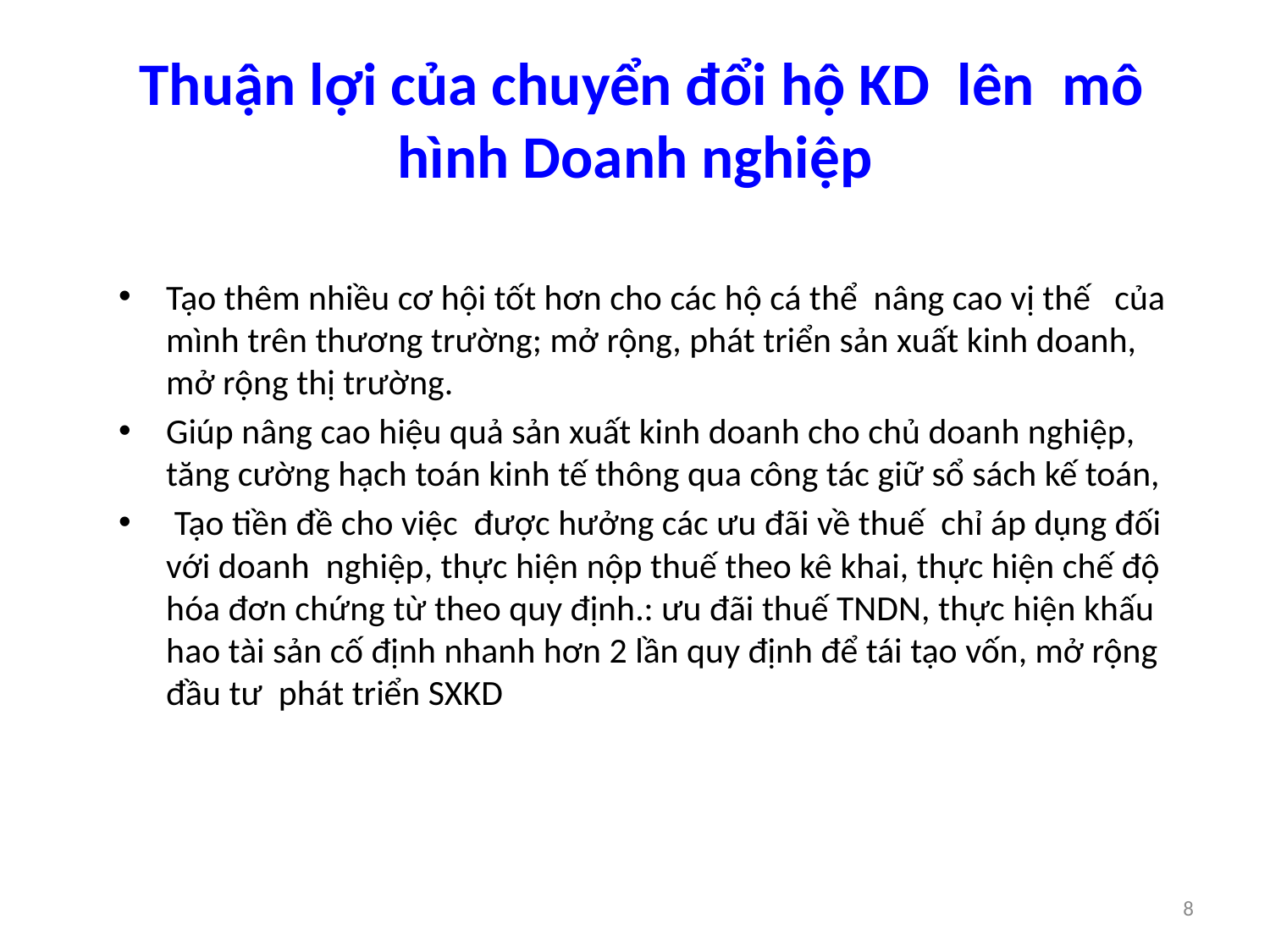

# Thuận lợi của chuyển đổi hộ KD  lên  mô hình Doanh nghiệp
Tạo thêm nhiều cơ hội tốt hơn cho các hộ cá thể  nâng cao vị thế   của mình trên thương trường; mở rộng, phát triển sản xuất kinh doanh, mở rộng thị trường.
Giúp nâng cao hiệu quả sản xuất kinh doanh cho chủ doanh nghiệp, tăng cường hạch toán kinh tế thông qua công tác giữ sổ sách kế toán,
 Tạo tiền đề cho việc  được hưởng các ưu đãi về thuế  chỉ áp dụng đối với doanh  nghiệp, thực hiện nộp thuế theo kê khai, thực hiện chế độ hóa đơn chứng từ theo quy định.: ưu đãi thuế TNDN, thực hiện khấu hao tài sản cố định nhanh hơn 2 lần quy định để tái tạo vốn, mở rộng đầu tư  phát triển SXKD

8